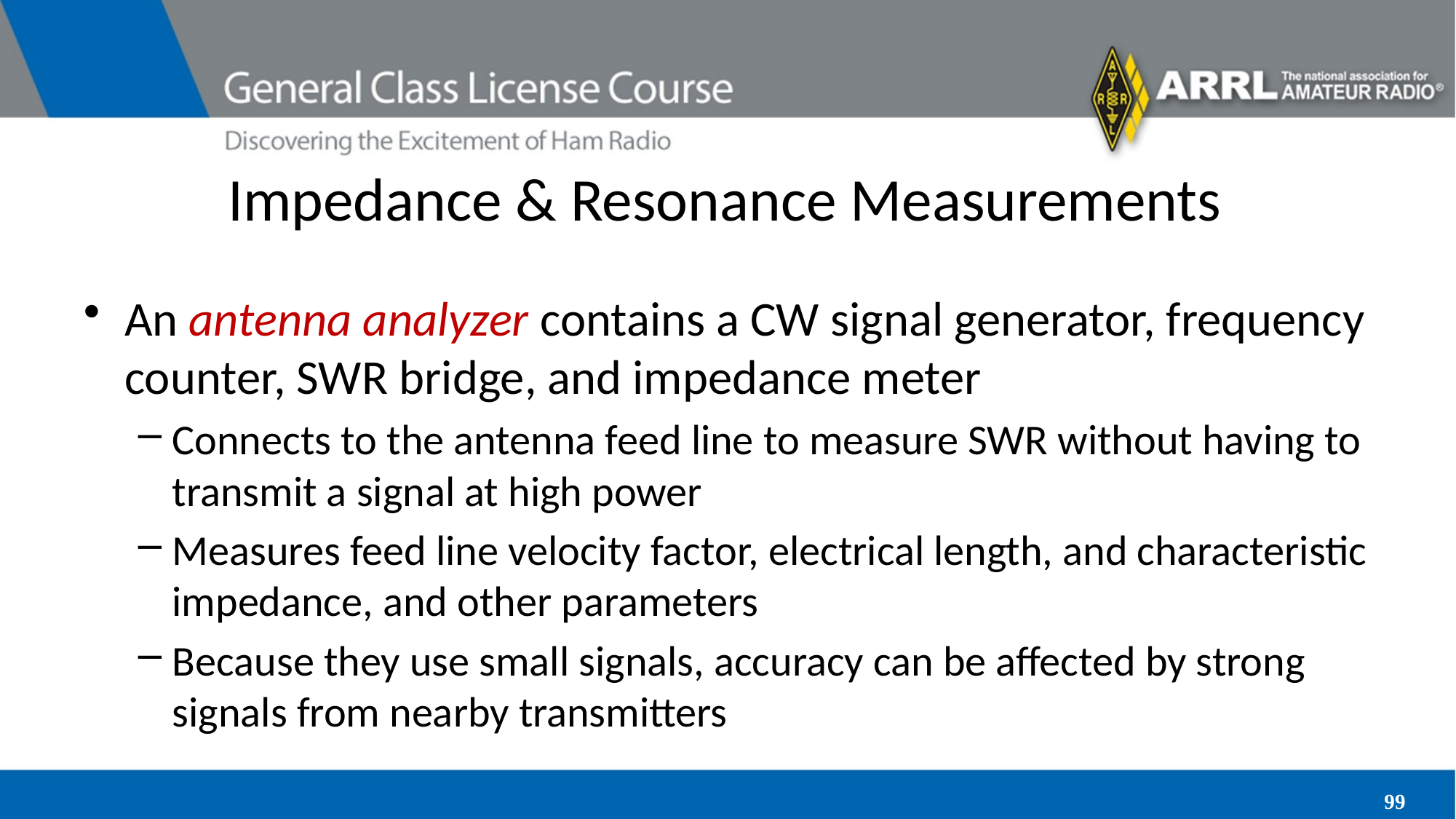

# Impedance & Resonance Measurements
An antenna analyzer contains a CW signal generator, frequency counter, SWR bridge, and impedance meter
Connects to the antenna feed line to measure SWR without having to transmit a signal at high power
Measures feed line velocity factor, electrical length, and characteristic impedance, and other parameters
Because they use small signals, accuracy can be affected by strong signals from nearby transmitters